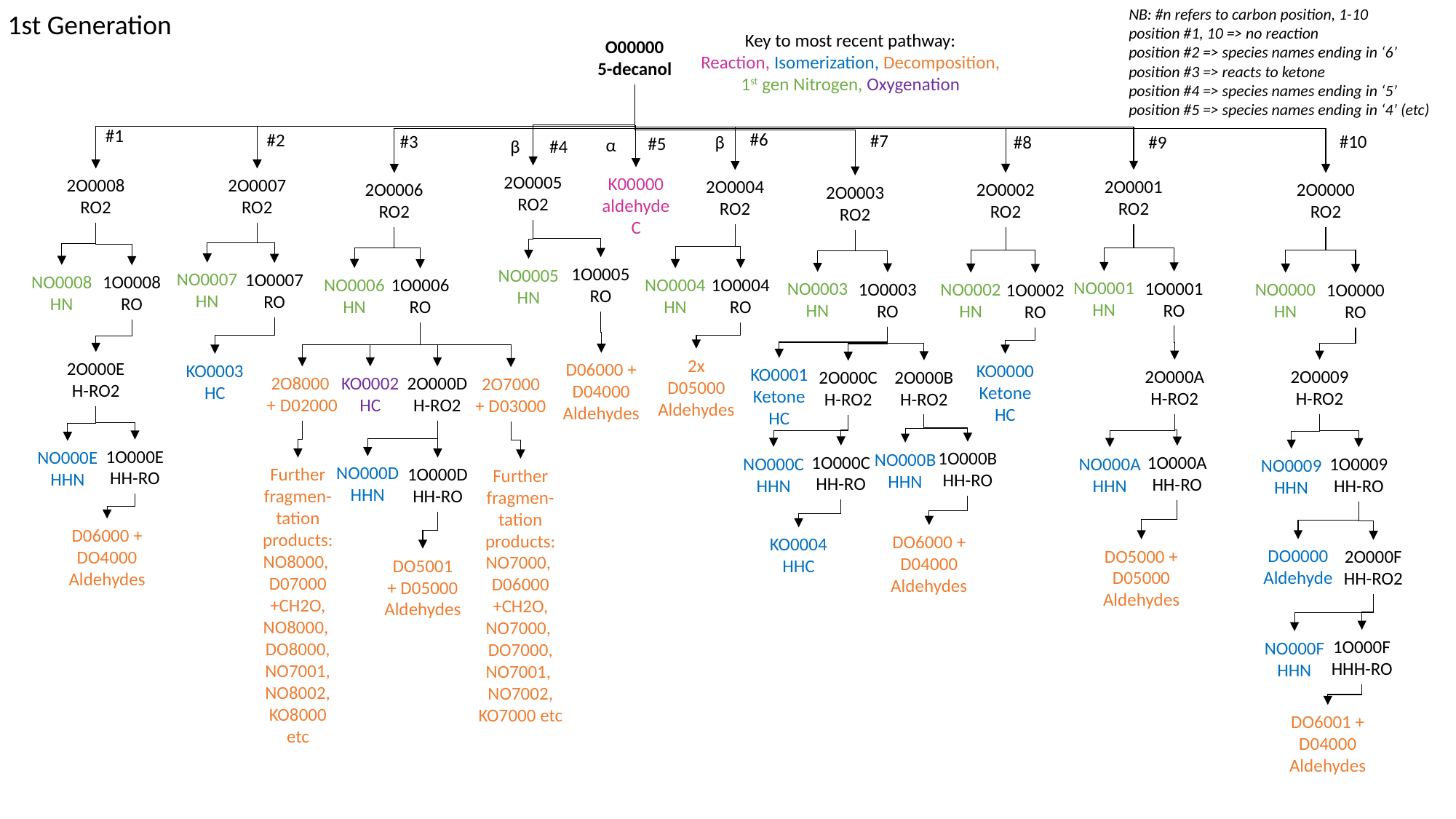

NB: #n refers to carbon position, 1-10
position #1, 10 => no reaction
position #2 => species names ending in ‘6’
position #3 => reacts to ketone
position #4 => species names ending in ‘5’
position #5 => species names ending in ‘4’ (etc)
1st Generation
Key to most recent pathway:
Reaction, Isomerization, Decomposition,
1st gen Nitrogen, Oxygenation
O00000
5-decanol
#1

#6
2O0004
RO2
β
NO0004
HN
1O0004
RO
2x D05000 Aldehydes
#2
2O0007
RO2
NO0007
HN
1O0007 RO
KO0003
HC
#7
2O0003
RO2
NO0003
HN
1O0003
RO
KO0001
Ketone
HC
2O000C
H-RO2
1O000C
HH-RO
NO000C
HHN
KO0004
HHC
2O000B
H-RO2
1O000B
HH-RO
NO000B
HHN
DO6000 + D04000
Aldehydes
#3
2O0006
RO2
NO0006
HN
1O0006
RO
KO0002
HC

2O000D
H-RO2
2O8000
+ D02000
2O7000
+ D03000
NO000D
HHN
Further fragmen-tation products: NO8000,
D07000
+CH2O,
NO8000,
DO8000,
NO7001,
NO8002,
KO8000
etc
1O000D
HH-RO
Further fragmen-tation products: NO7000,
D06000
+CH2O,
NO7000,
DO7000,
NO7001,
NO7002,
KO7000 etc
DO5001
+ D05000
Aldehydes
#10
2O0000
RO2
#9
2O0001
RO2
#8
2O0002
RO2
NO0002
HN
1O0002
RO
KO0000
Ketone
HC
#5
α
K00000
aldehyde
C

#4
2O0005
RO2
β
1O0005
RO
NO0005
HN
D06000 + D04000
Aldehydes
2O0008
RO2
NO0008
HN
1O0008
RO
2O000E
H-RO2
1O000E
HH-RO
NO000E
HHN
D06000 + DO4000
Aldehydes
NO0001
HN
1O0001
RO
2O000A
H-RO2
1O000A
HH-RO
NO000A
HHN
DO5000 + D05000
Aldehydes
NO0000
HN
1O0000
RO
2O0009
H-RO2
1O0009
HH-RO
NO0009
HHN
DO0000
Aldehyde
2O000F
HH-RO2
1O000F
HHH-RO
NO000F
HHN
DO6001 + D04000
Aldehydes